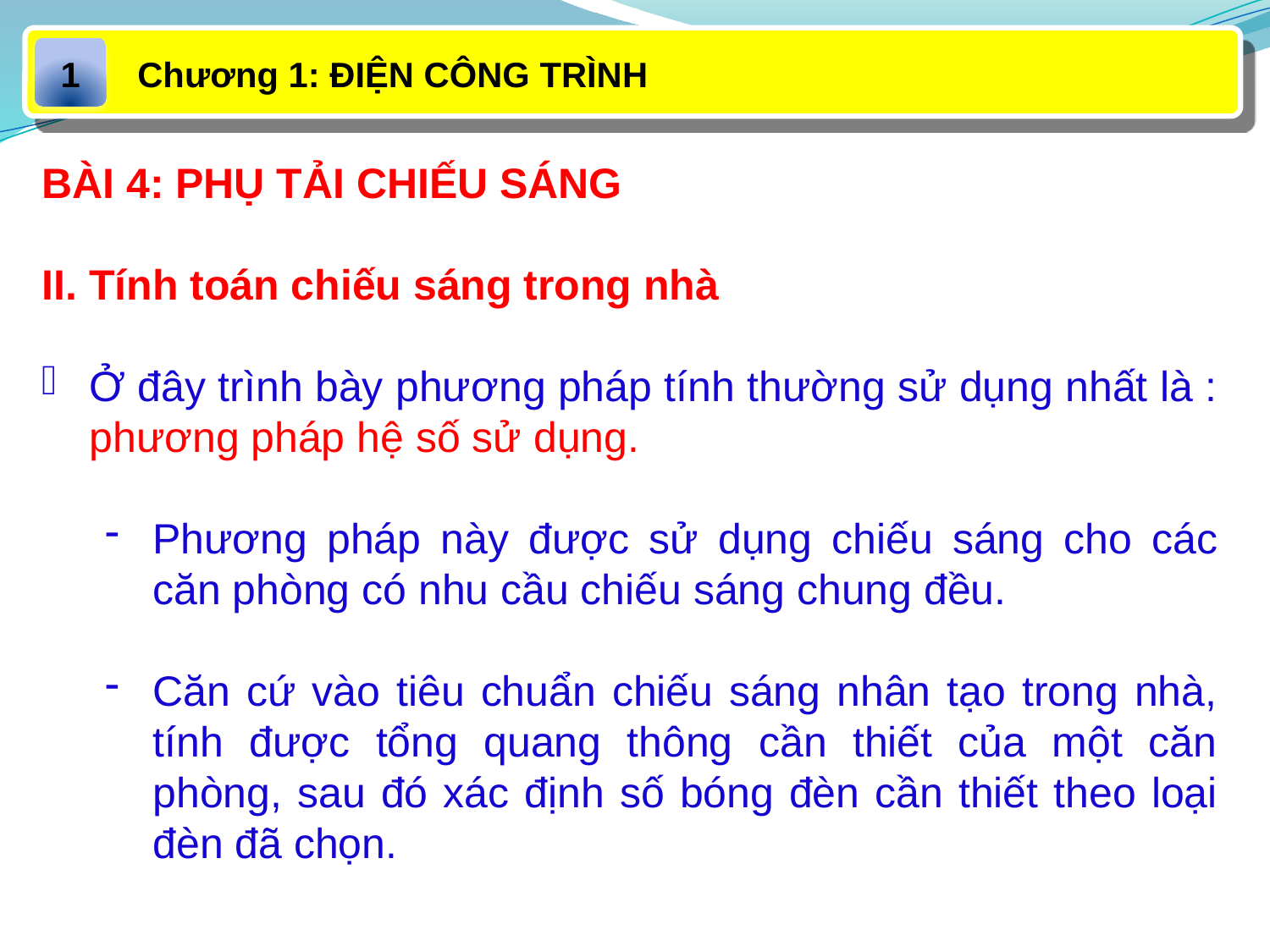

Chương 1: ĐIỆN CÔNG TRÌNH
1

BÀI 4: PHỤ TẢI CHIẾU SÁNG

II. Tính toán chiếu sáng trong nhà

Ở đây trình bày phương pháp tính thường sử dụng nhất là : phương pháp hệ số sử dụng.

Phương pháp này được sử dụng chiếu sáng cho các căn phòng có nhu cầu chiếu sáng chung đều.

Căn cứ vào tiêu chuẩn chiếu sáng nhân tạo trong nhà, tính được tổng quang thông cần thiết của một căn phòng, sau đó xác định số bóng đèn cần thiết theo loại đèn đã chọn.